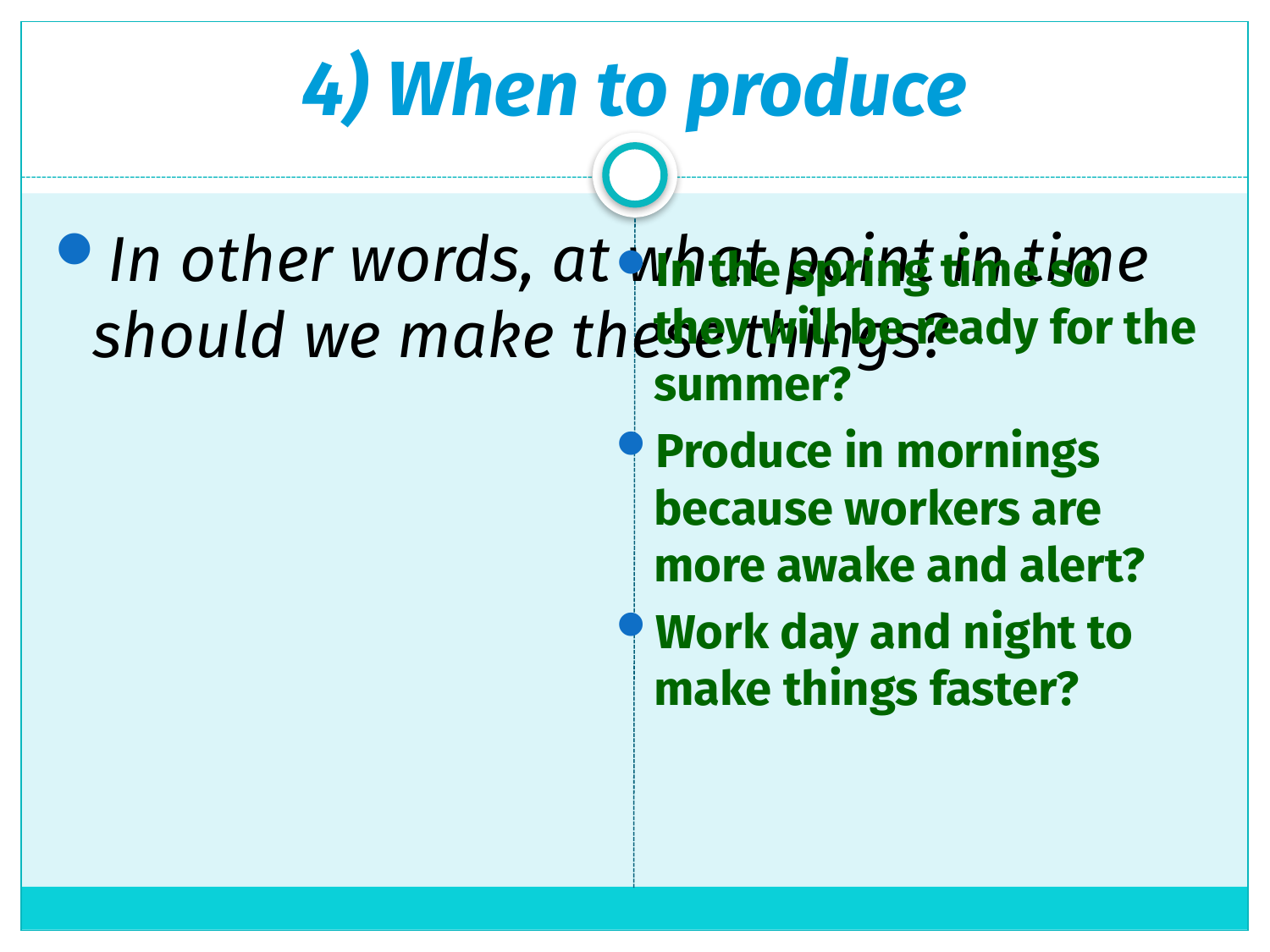

# 4) When to produce
In other words, at what point in time should we make these things?
In the spring time so they will be ready for the summer?
Produce in mornings because workers are more awake and alert?
Work day and night to make things faster?